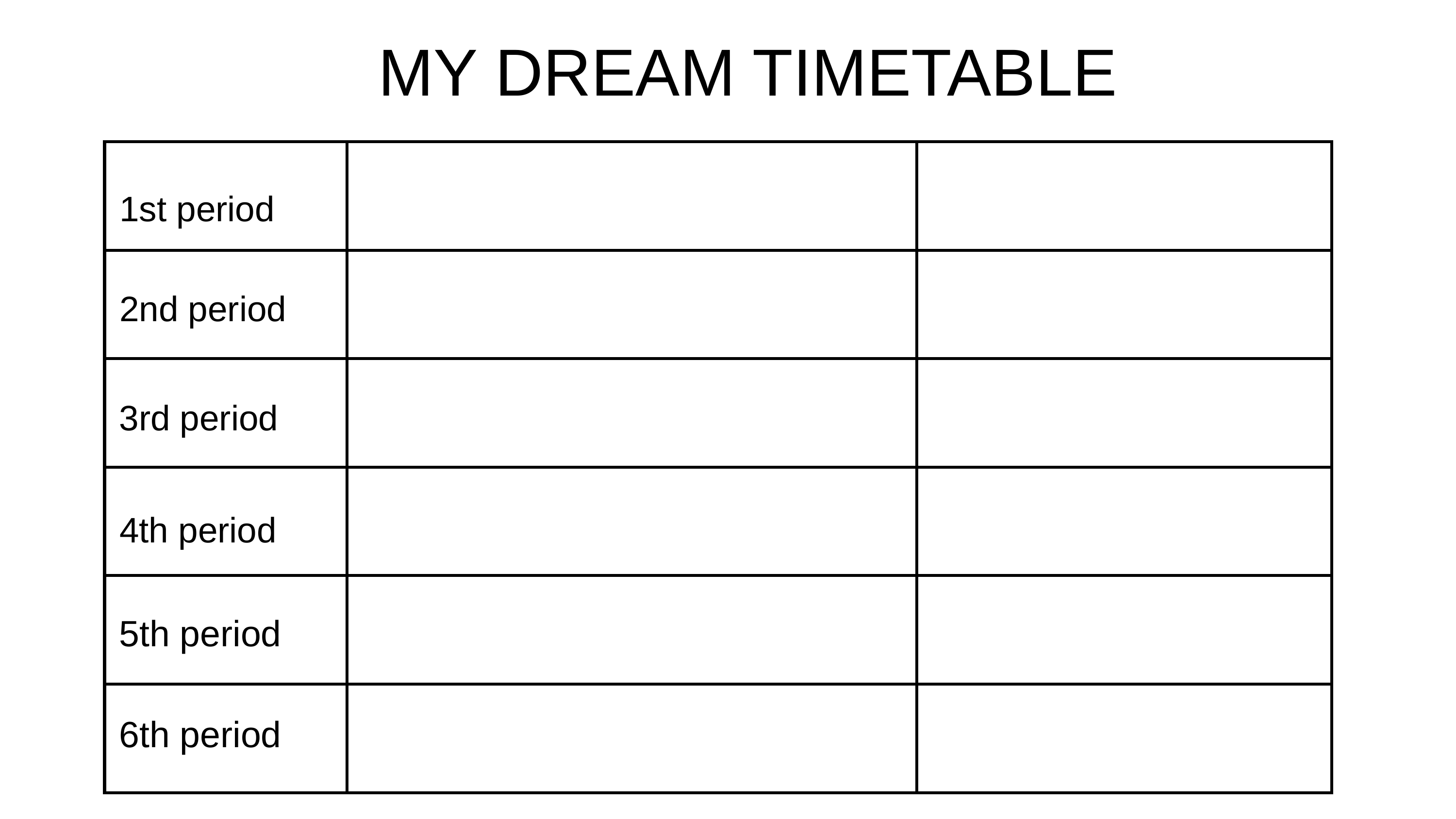

MY DREAM TIMETABLE
|  |  |  |
| --- | --- | --- |
|  |  |  |
|  |  |  |
|  |  |  |
|  |  |  |
|  |  |  |
1st period
2nd period
3rd period
4th period
5th period
6th period